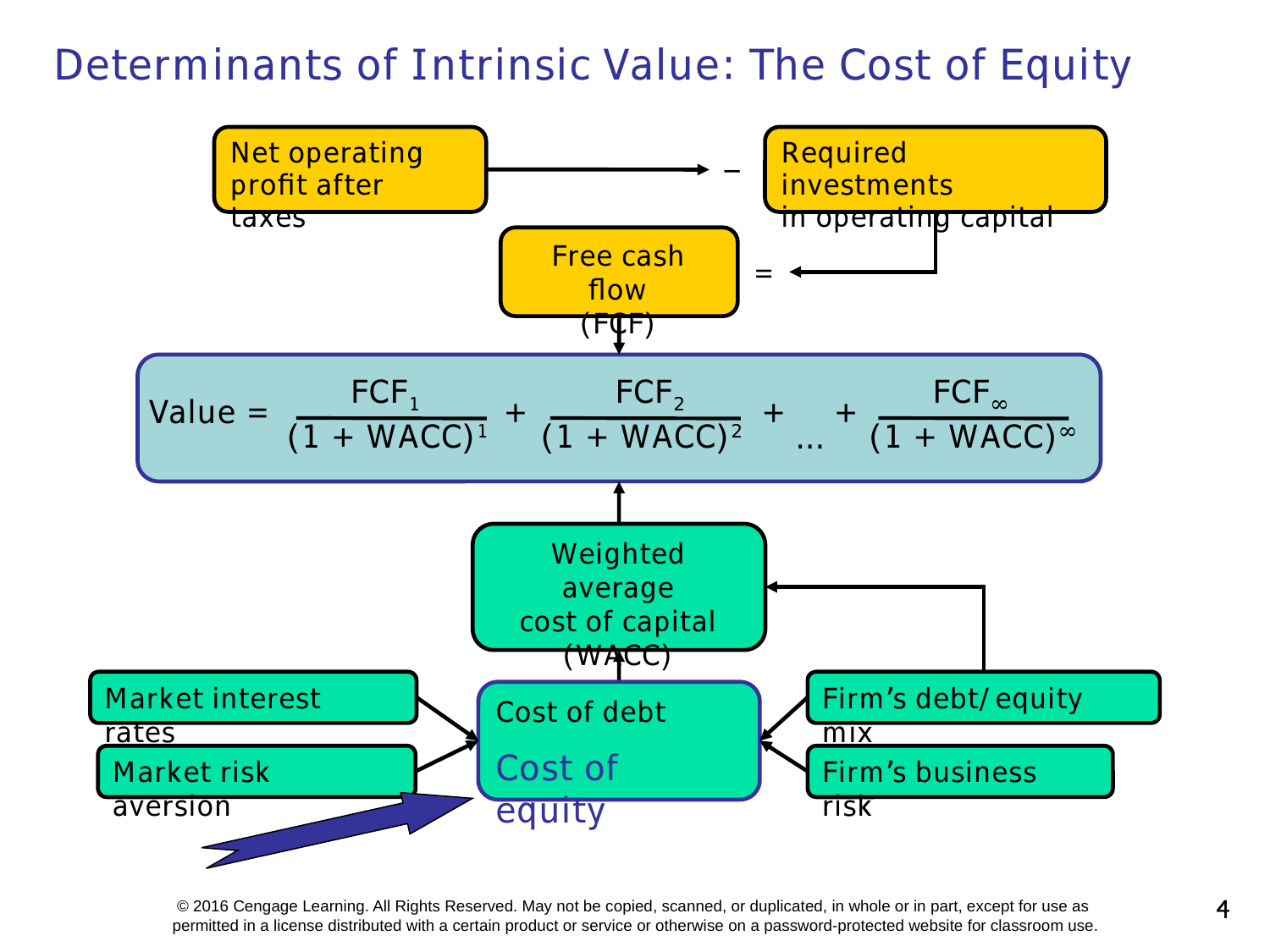

Determinants of Intrinsic Value: The Cost of Equity
Net operating
profit after taxes
Required investments
in operating capital
−
Free cash flow
(FCF)
=

FCF1
FCF2
FCF∞
Value =                         +                         +     +

...
(1 + WACC)1
(1 + WACC)2
(1 + WACC)∞

Weighted average
cost of capital
(WACC)
Market interest rates
Firm’s debt/equity mix
Cost of debt
Cost of equity
Market risk aversion
Firm’s business risk

4